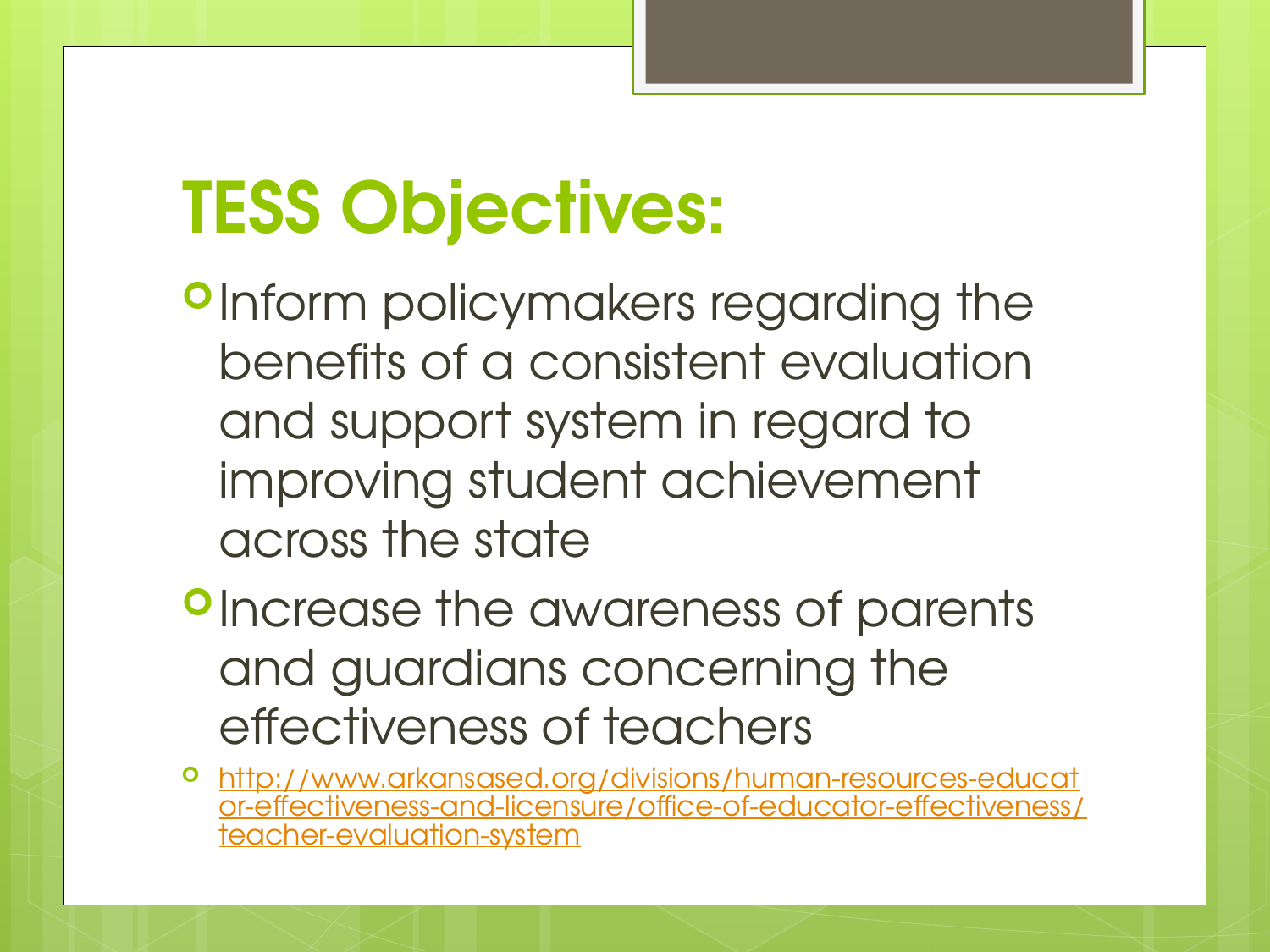

# TESS Objectives:
Inform policymakers regarding the benefits of a consistent evaluation and support system in regard to improving student achievement across the state
Increase the awareness of parents and guardians concerning the effectiveness of teachers
http://www.arkansased.org/divisions/human-resources-educator-effectiveness-and-licensure/office-of-educator-effectiveness/teacher-evaluation-system